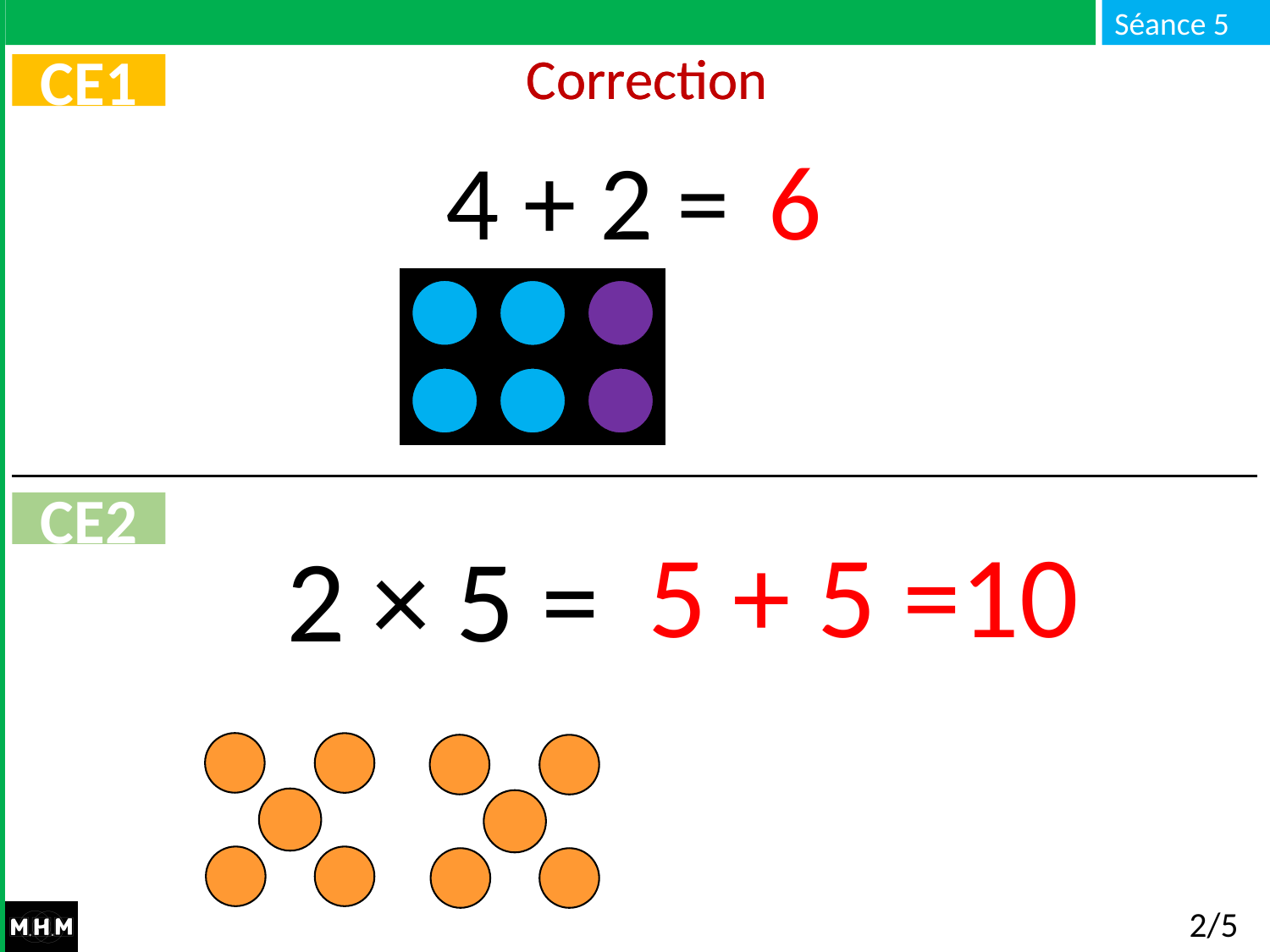

Correction
Correction
CE1
4 + 2 = …
6

CE2
2 × 5 = …
5 + 5 =10

2/5